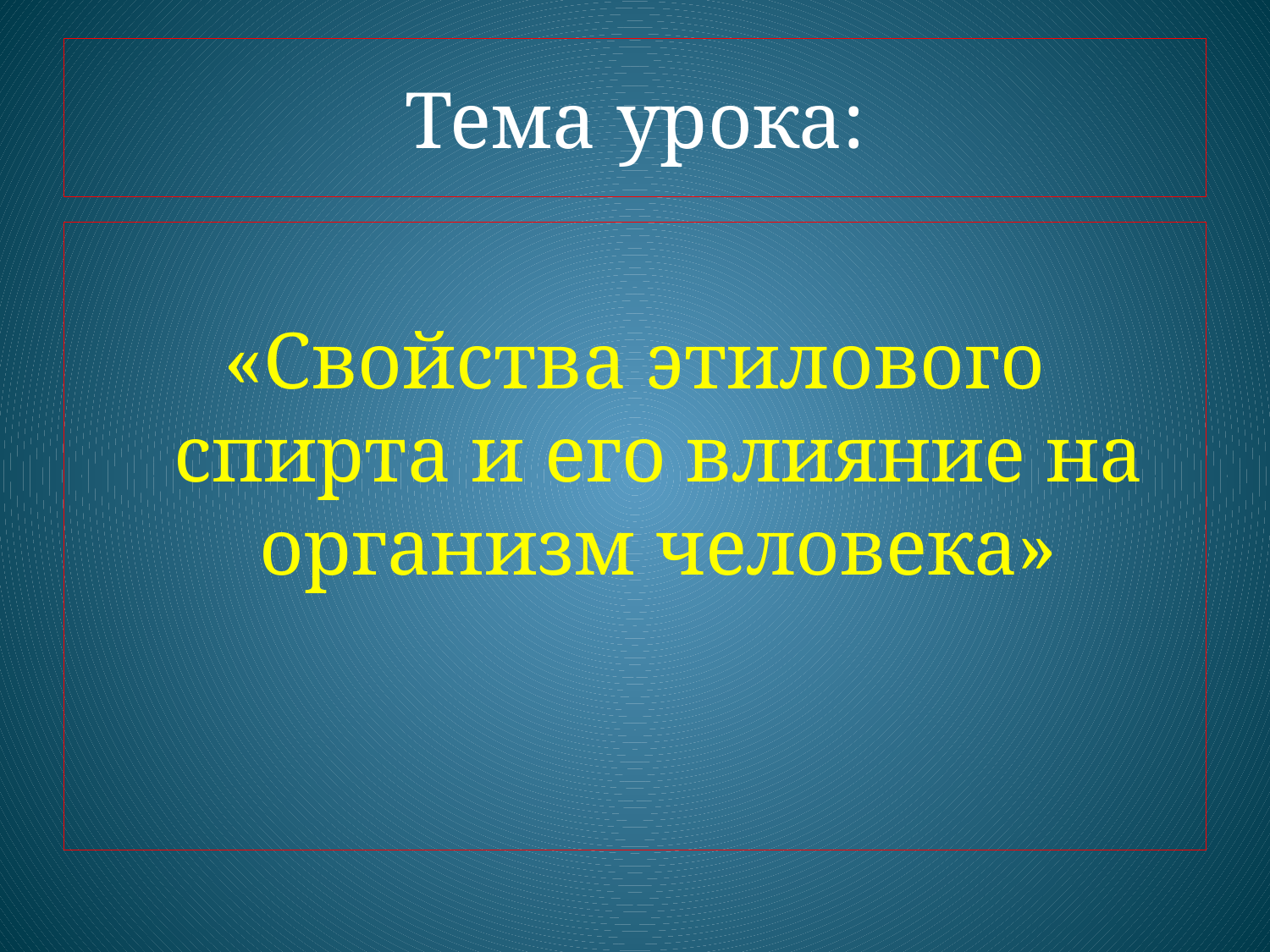

# Тема урока:

 «Свойства этилового  спирта и его влияние на организм человека»